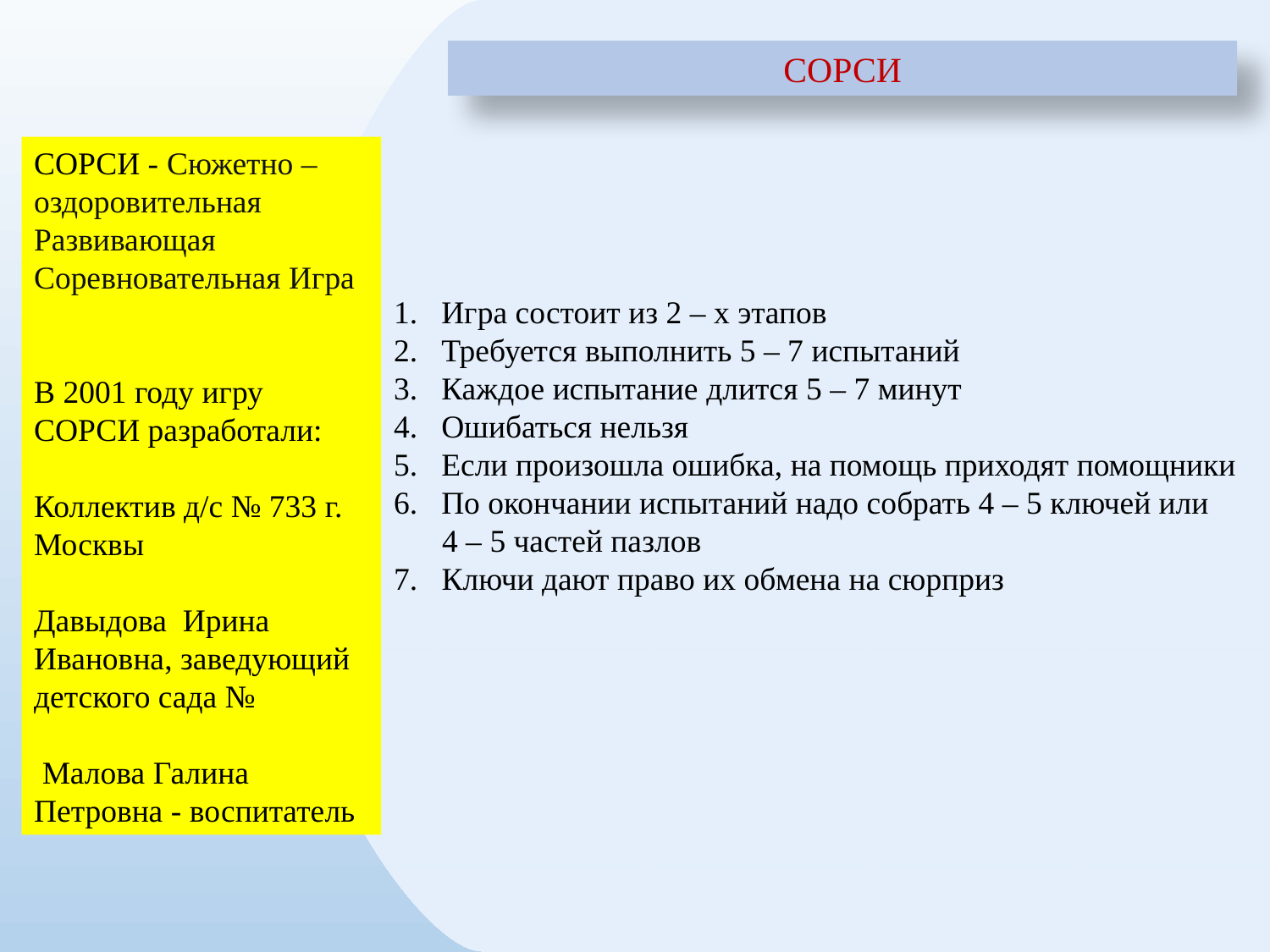

СОРСИ
СОРСИ - Сюжетно – оздоровительная Развивающая Соревновательная Игра

В 2001 году игру СОРСИ разработали:

Коллектив д/с № 733 г. Москвы

Давыдова  Ирина Ивановна, заведующий детского сада №

 Малова Галина Петровна - воспитатель
Игра состоит из 2 – х этапов
Требуется выполнить 5 – 7 испытаний
Каждое испытание длится 5 – 7 минут
Ошибаться нельзя
Если произошла ошибка, на помощь приходят помощники
По окончании испытаний надо собрать 4 – 5 ключей или
      4 – 5 частей пазлов
7.   Ключи дают право их обмена на сюрприз